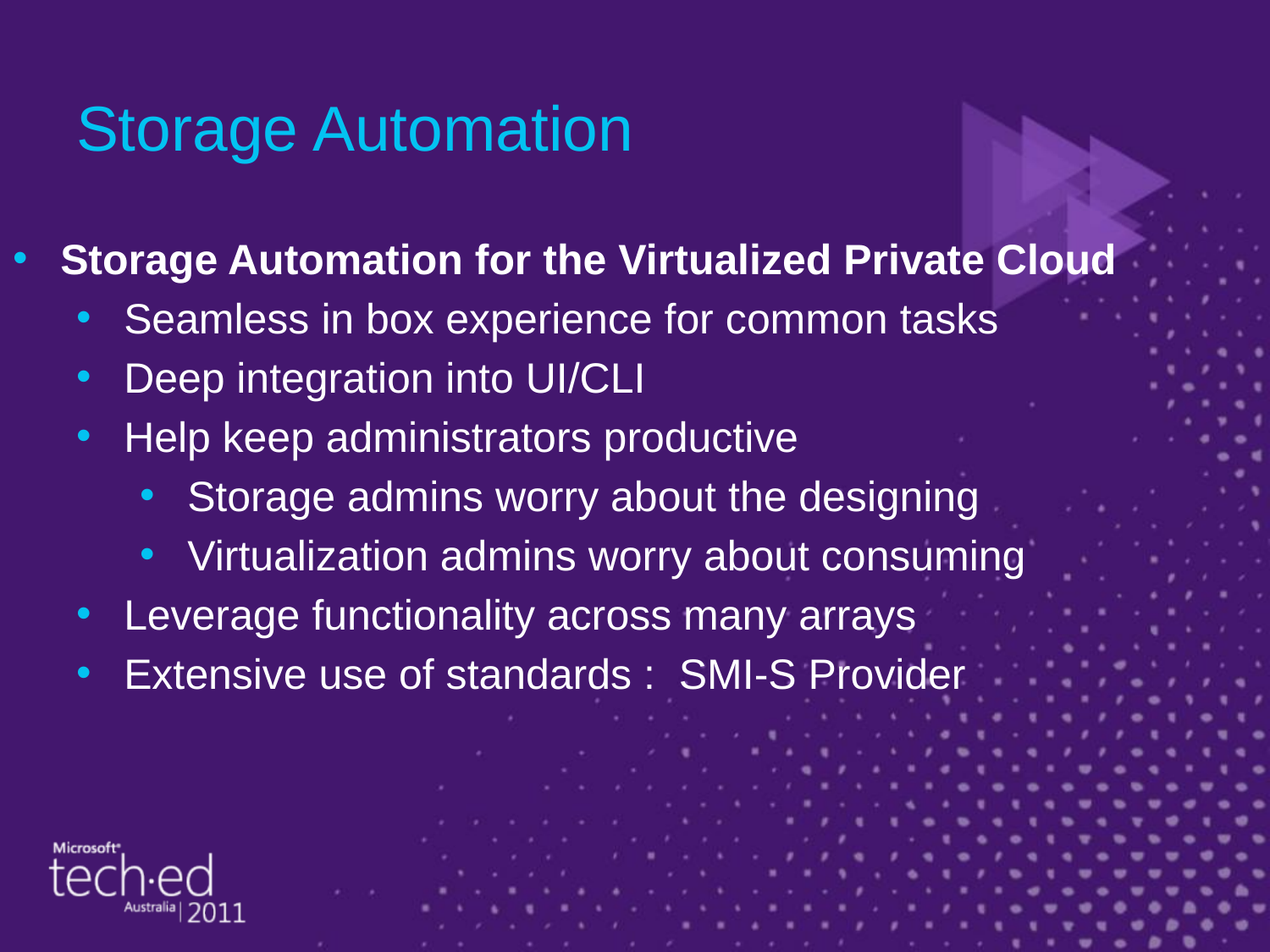

# Storage Automation
Storage Automation for the Virtualized Private Cloud
Seamless in box experience for common tasks
Deep integration into UI/CLI
Help keep administrators productive
Storage admins worry about the designing
Virtualization admins worry about consuming
Leverage functionality across many arrays
Extensive use of standards :  SMI-S Provider